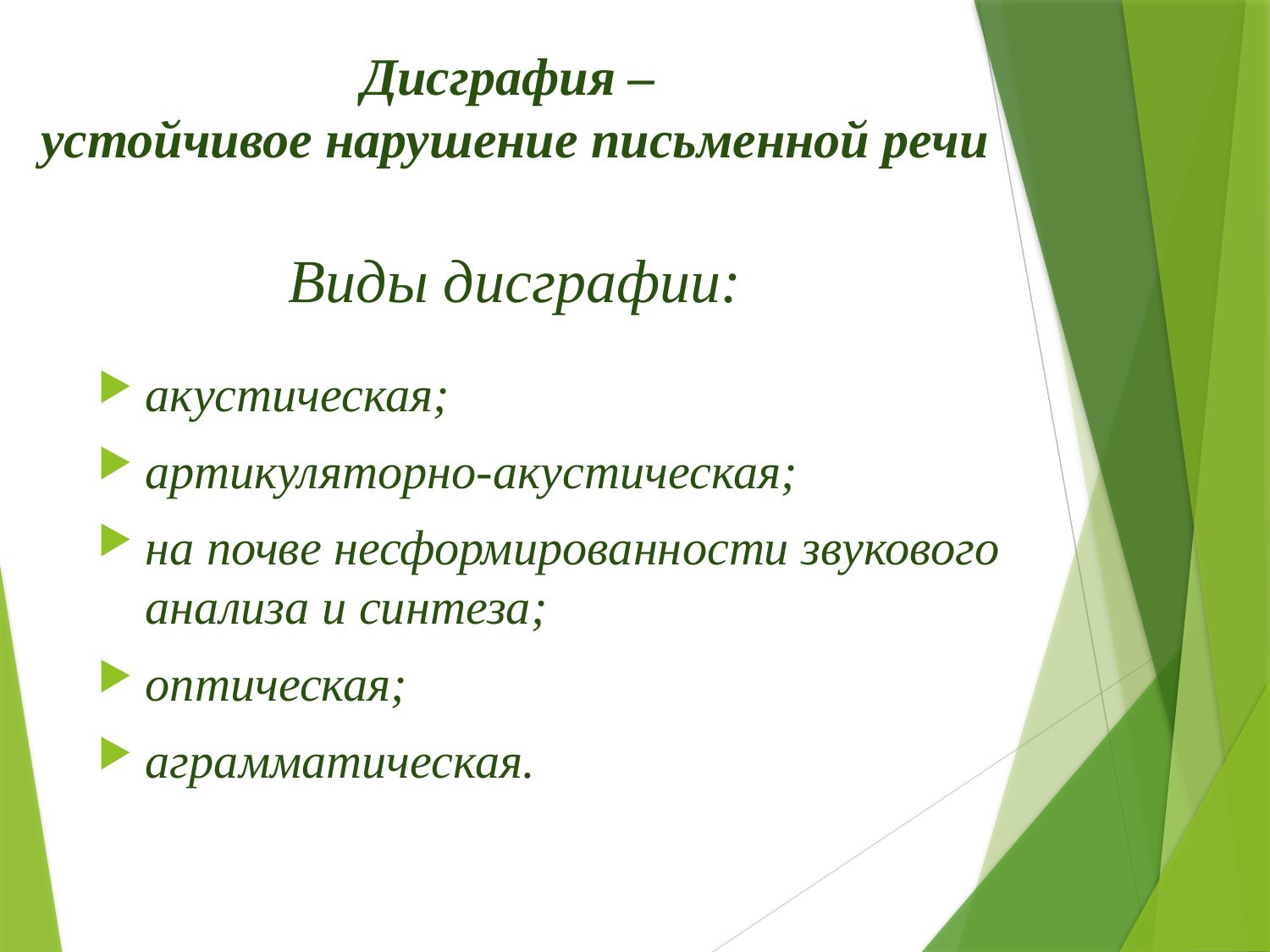

# Дисграфия – устойчивое нарушение письменной речи Виды дисграфии:
акустическая;
артикуляторно-акустическая;
на почве несформированности звукового анализа и синтеза;
оптическая;
аграмматическая.